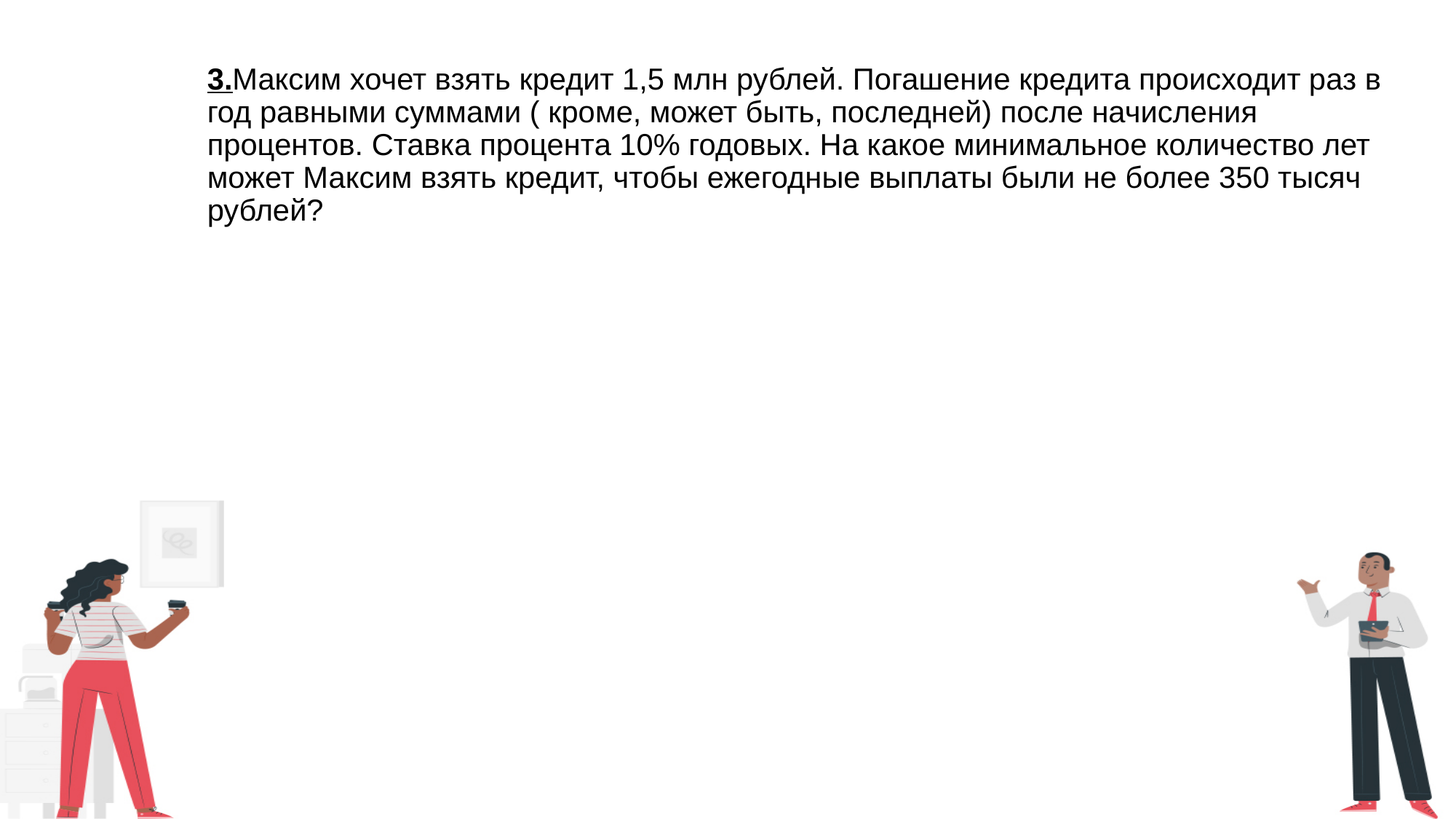

3.Максим хочет взять кредит 1,5 млн рублей. Погашение кредита происходит раз в год равными суммами ( кроме, может быть, последней) после начисления процентов. Ставка процента 10% годовых. На какое минимальное количество лет может Максим взять кредит, чтобы ежегодные выплаты были не более 350 тысяч рублей?